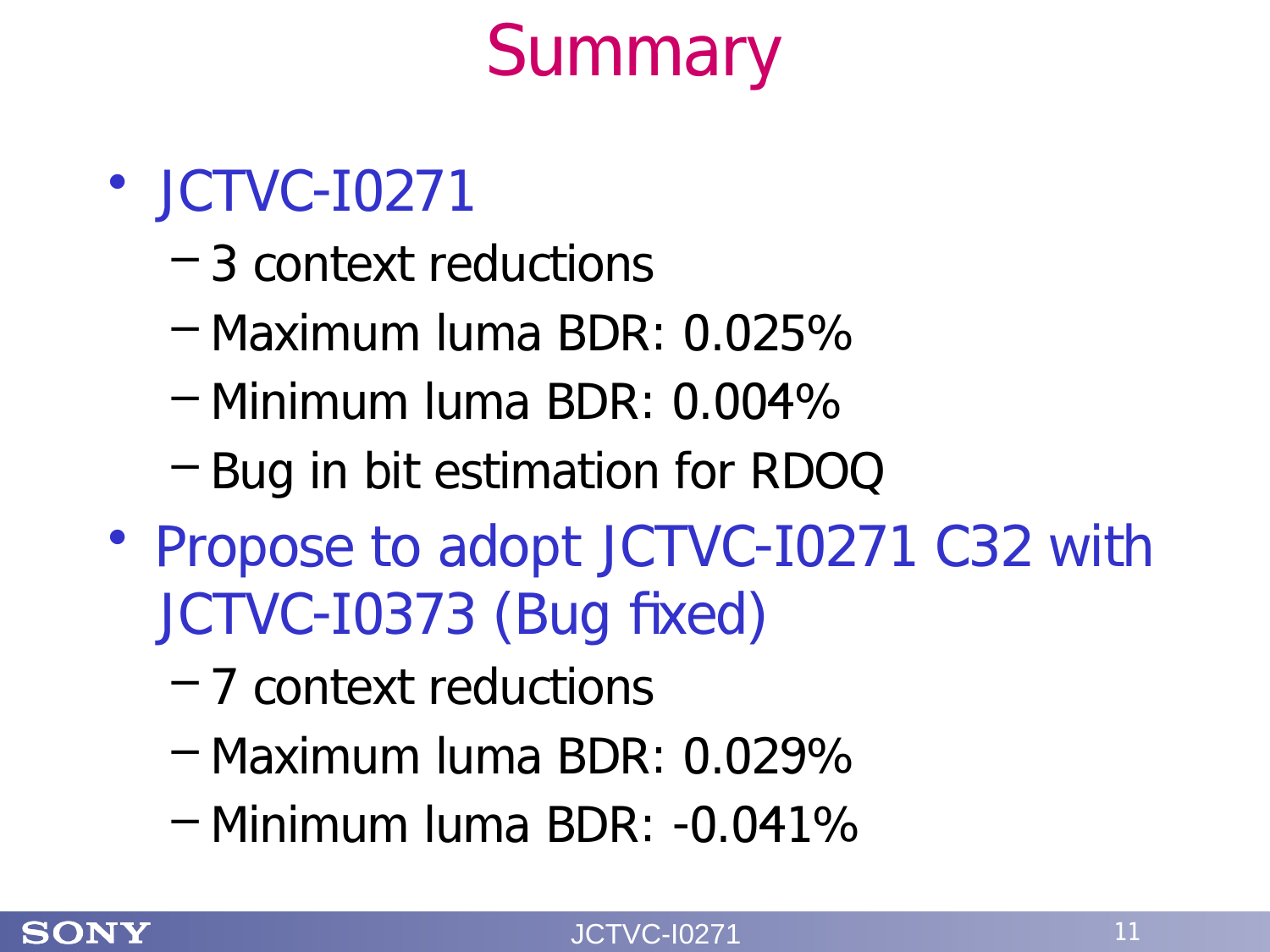

# Summary
JCTVC-I0271
3 context reductions
Maximum luma BDR: 0.025%
Minimum luma BDR: 0.004%
Bug in bit estimation for RDOQ
Propose to adopt JCTVC-I0271 C32 with JCTVC-I0373 (Bug fixed)
7 context reductions
Maximum luma BDR: 0.029%
Minimum luma BDR: -0.041%
JCTVC-I0271
11